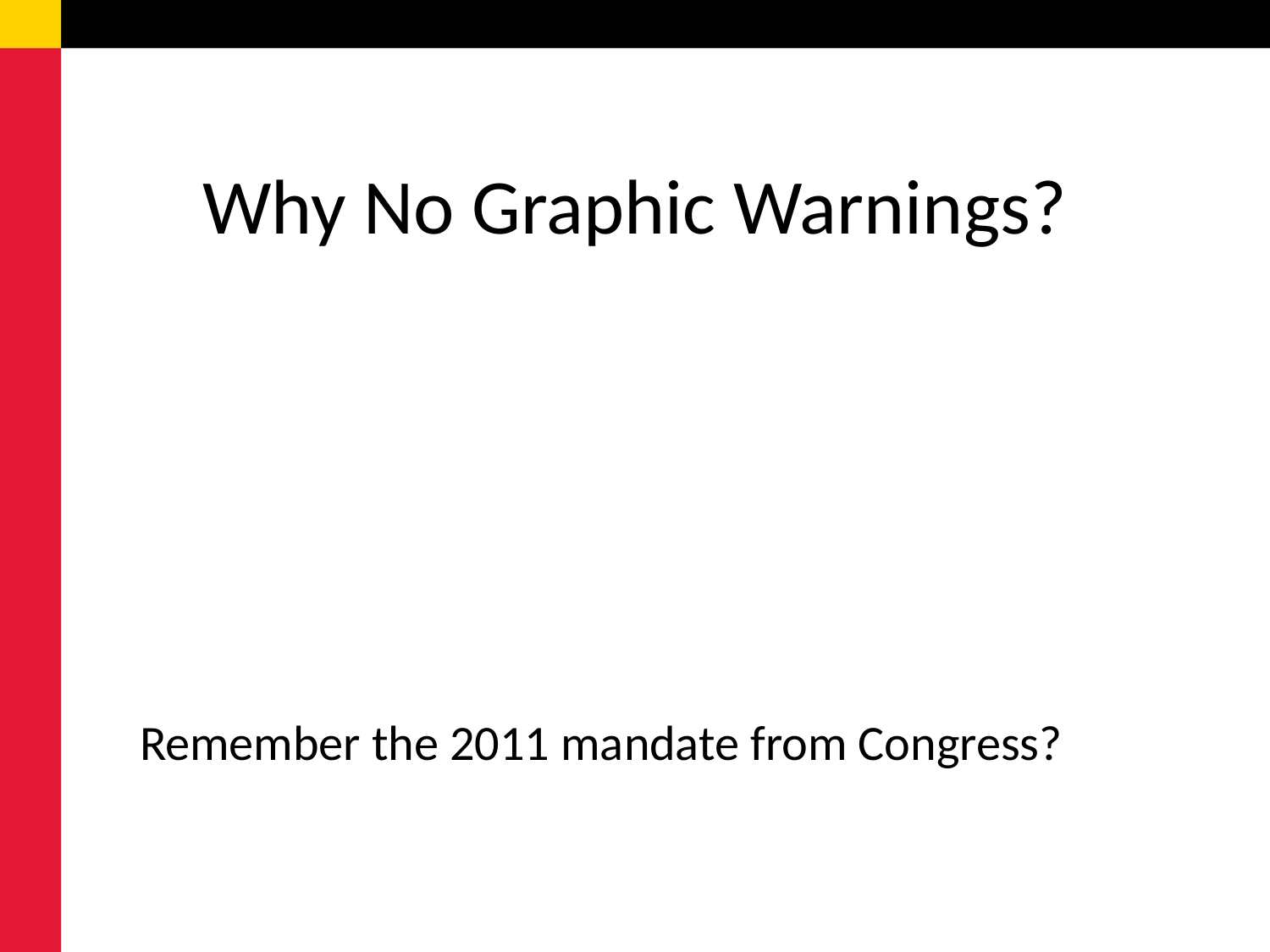

# Why No Graphic Warnings?

Remember the 2011 mandate from Congress?